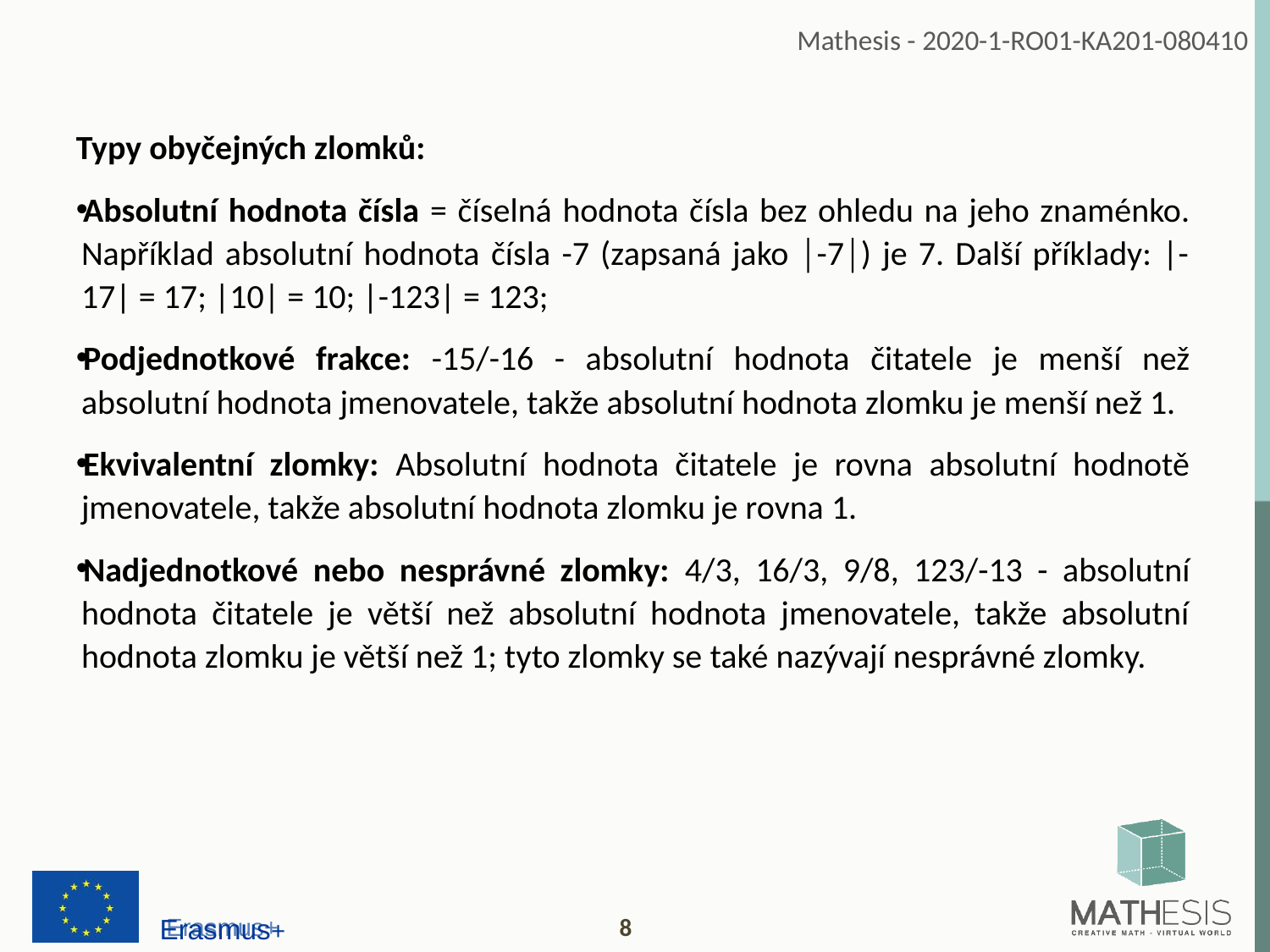

Typy obyčejných zlomků:
Absolutní hodnota čísla = číselná hodnota čísla bez ohledu na jeho znaménko. Například absolutní hodnota čísla -7 (zapsaná jako │-7│) je 7. Další příklady: |-17| = 17; |10| = 10; |-123| = 123;
Podjednotkové frakce: -15/-16 - absolutní hodnota čitatele je menší než absolutní hodnota jmenovatele, takže absolutní hodnota zlomku je menší než 1.
Ekvivalentní zlomky: Absolutní hodnota čitatele je rovna absolutní hodnotě jmenovatele, takže absolutní hodnota zlomku je rovna 1.
Nadjednotkové nebo nesprávné zlomky: 4/3, 16/3, 9/8, 123/-13 - absolutní hodnota čitatele je větší než absolutní hodnota jmenovatele, takže absolutní hodnota zlomku je větší než 1; tyto zlomky se také nazývají nesprávné zlomky.